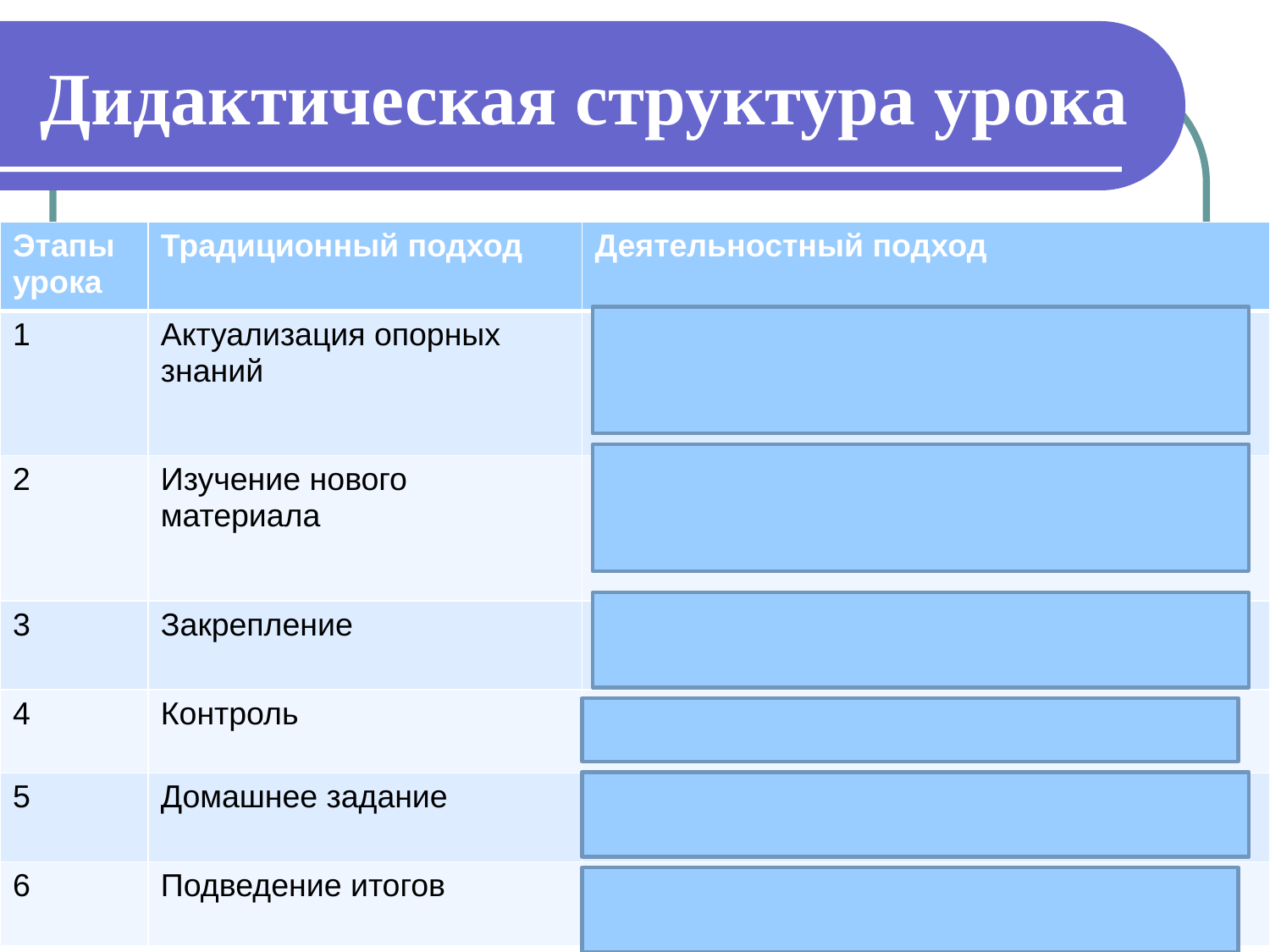

# Дидактическая структура урока
| Этапы урока | Традиционный подход | Деятельностный подход |
| --- | --- | --- |
| 1 | Актуализация опорных знаний | Мотивация Выявление проблемы (затруднения) Целеполагание |
| 2 | Изучение нового материала | Формирование способов деятельности по: выходу из затруднения-проектирование Реализация проекта |
| 3 | Закрепление | Применение знаний в ситуации неопределенности |
| 4 | Контроль | Самоконтроль и самооценка, рефлексия |
| 5 | Домашнее задание | Творческое, разноуровневое, вариативное и т.п |
| 6 | Подведение итогов | Рефлексия |